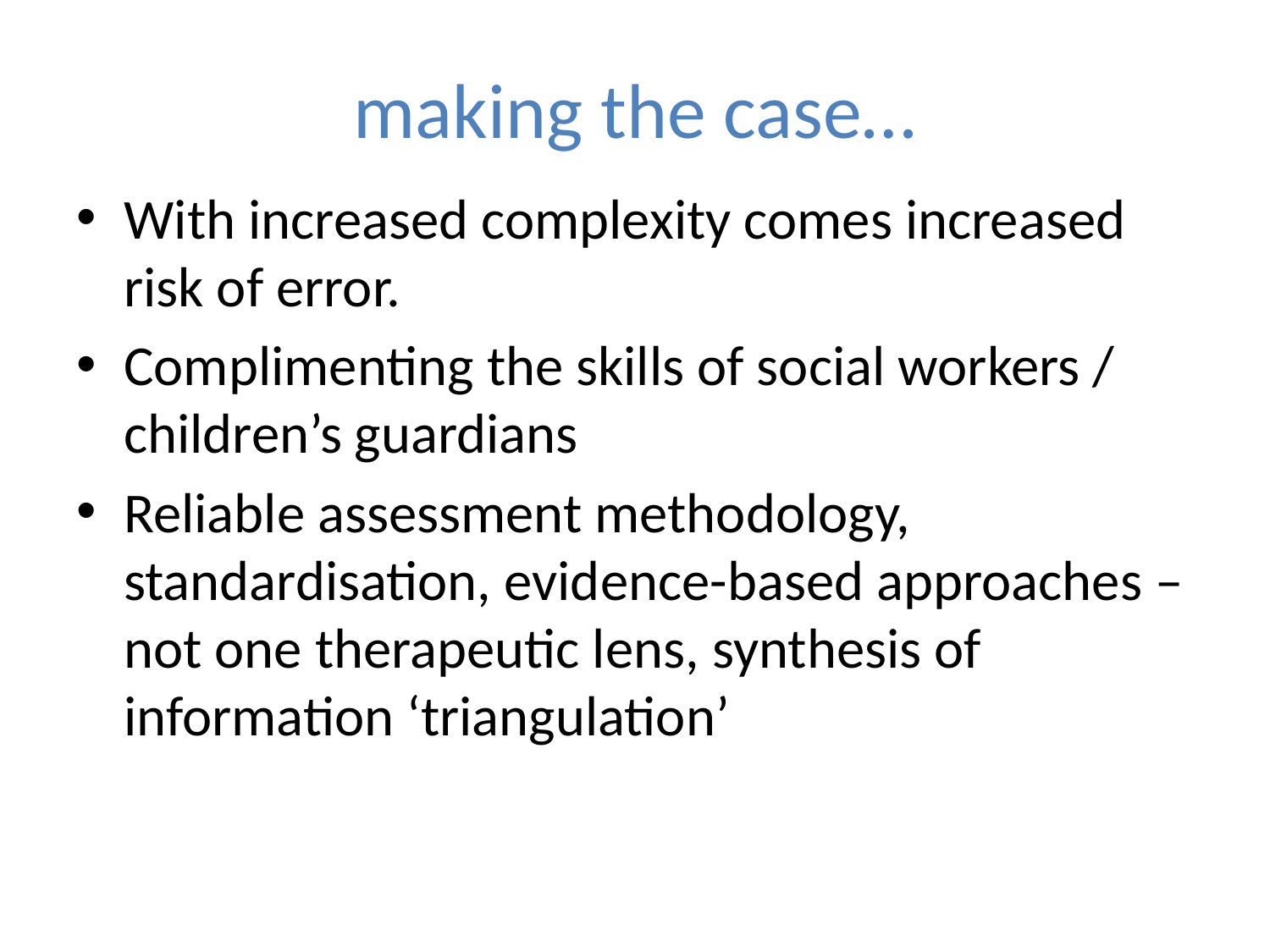

# making the case…
With increased complexity comes increased risk of error.
Complimenting the skills of social workers / children’s guardians
Reliable assessment methodology, standardisation, evidence-based approaches – not one therapeutic lens, synthesis of information ‘triangulation’